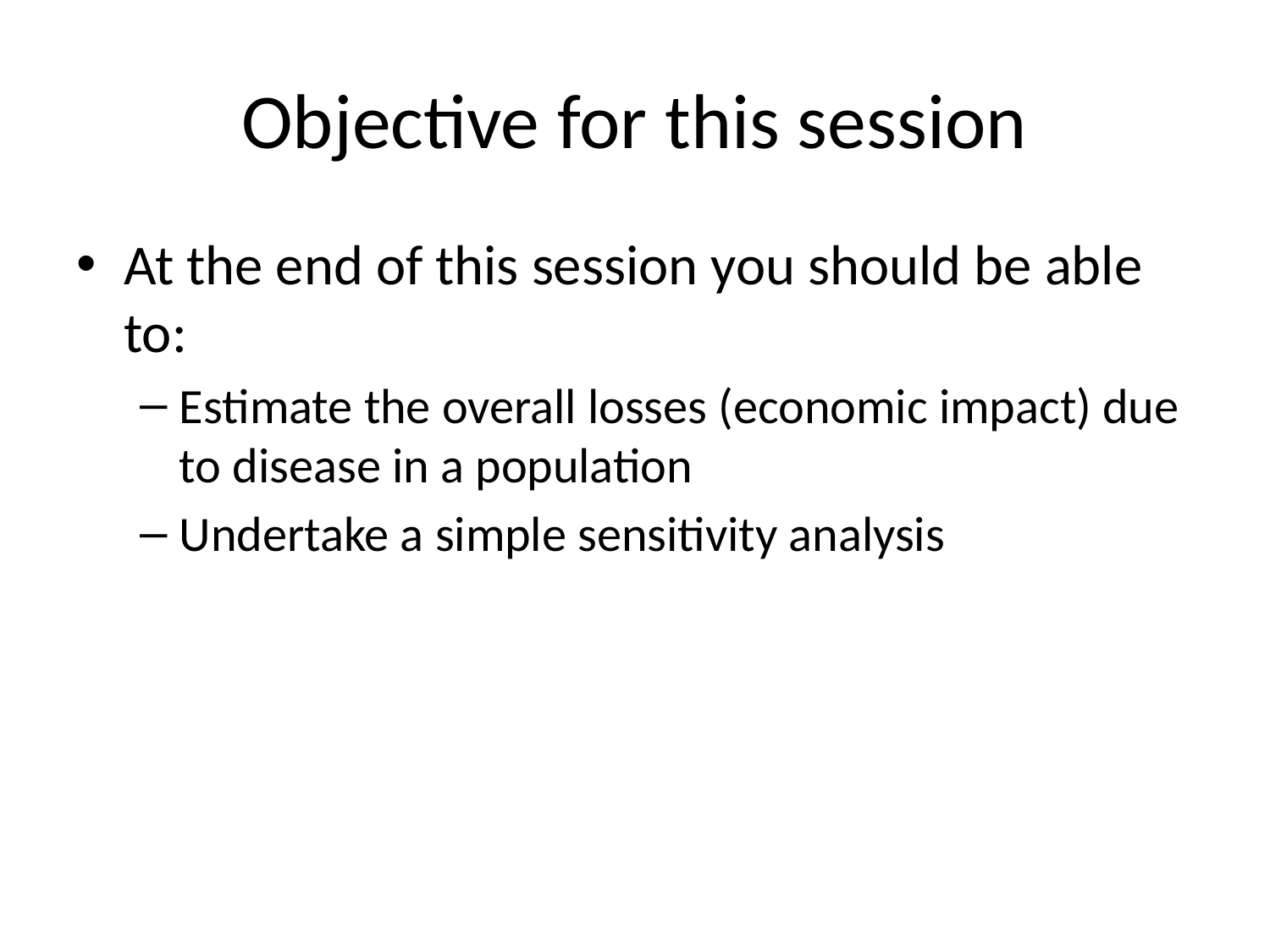

# Objective for this session
At the end of this session you should be able to:
Estimate the overall losses (economic impact) due to disease in a population
Undertake a simple sensitivity analysis